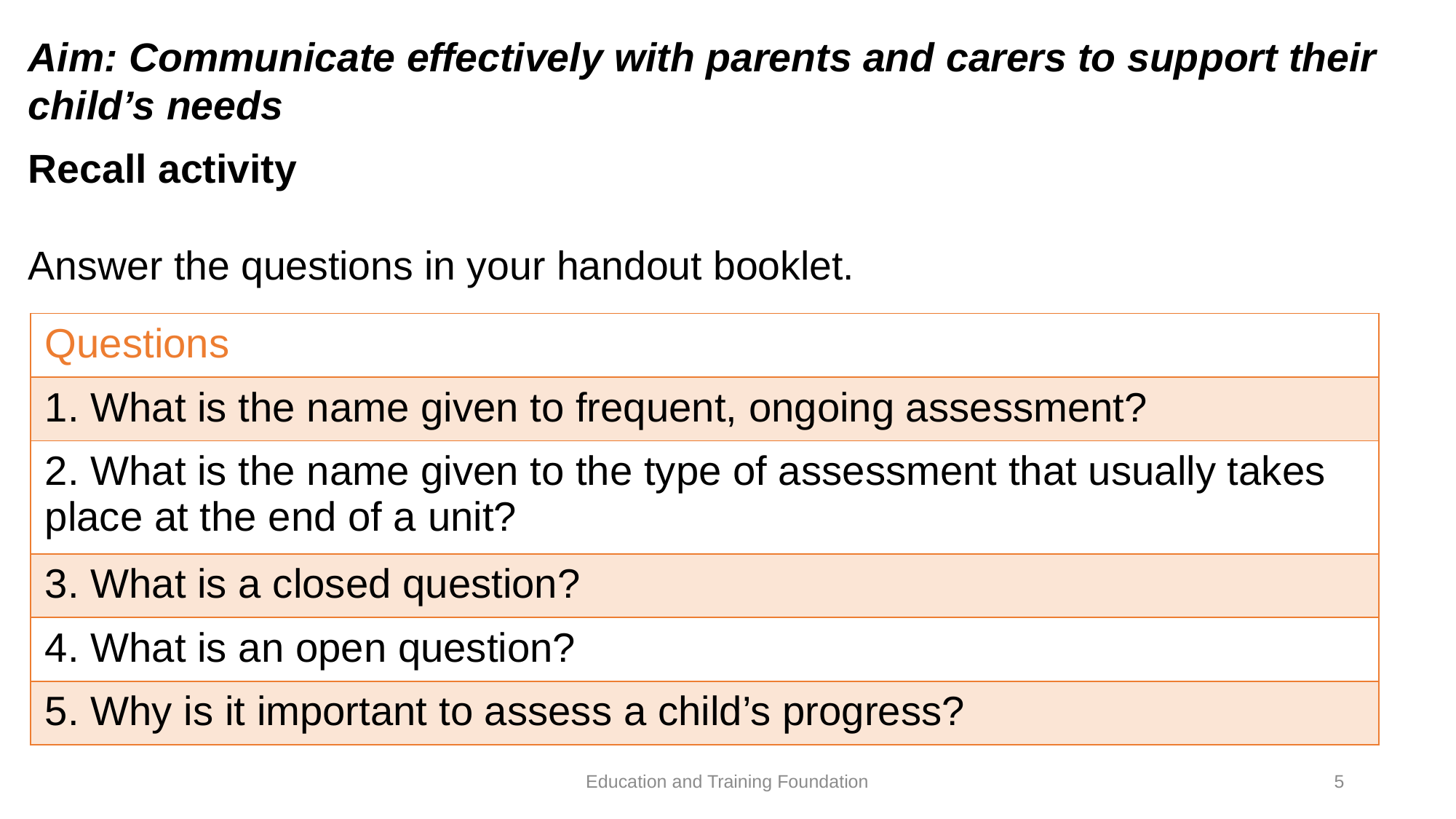

Aim: Communicate effectively with parents and carers to support their child’s needs
Recall activity

Answer the questions in your handout booklet.
#
| Questions |
| --- |
| 1. What is the name given to frequent, ongoing assessment? |
| 2. What is the name given to the type of assessment that usually takes place at the end of a unit? |
| 3. What is a closed question? |
| 4. What is an open question? |
| 5. Why is it important to assess a child’s progress? |
Education and Training Foundation
5